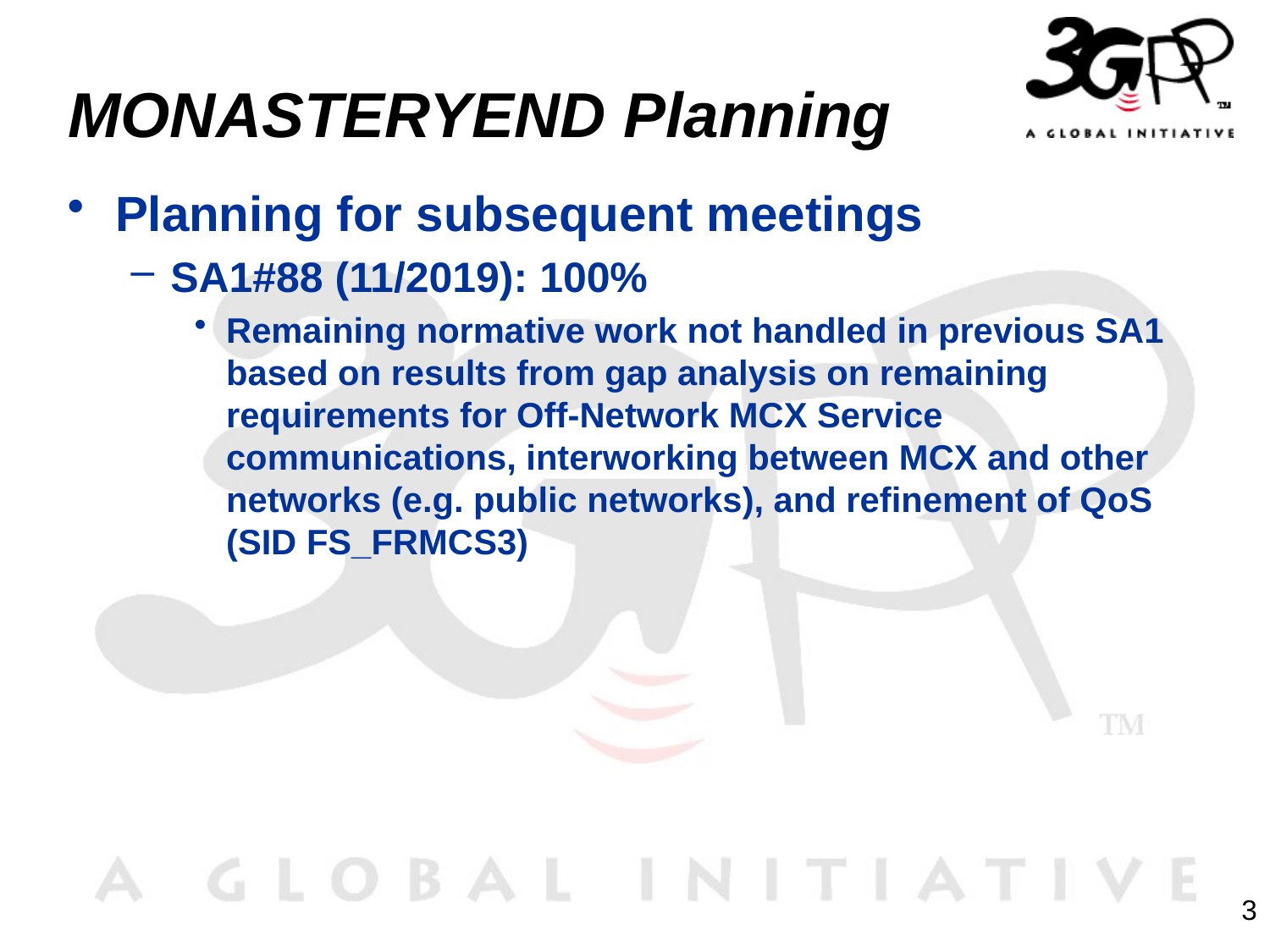

# MONASTERYEND Planning
Planning for subsequent meetings
SA1#88 (11/2019): 100%
Remaining normative work not handled in previous SA1 based on results from gap analysis on remaining requirements for Off-Network MCX Service communications, interworking between MCX and other networks (e.g. public networks), and refinement of QoS (SID FS_FRMCS3)

3